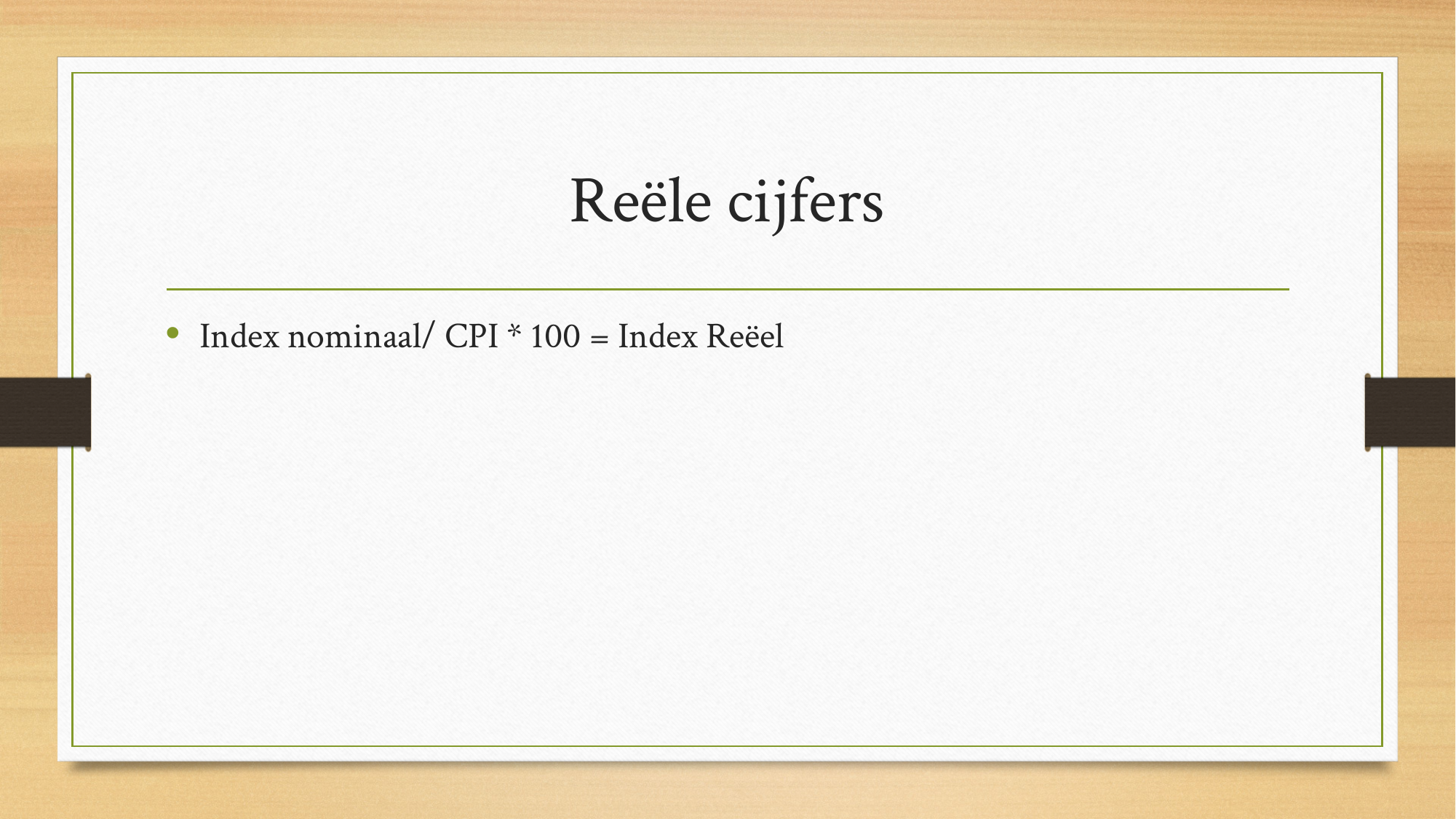

# Reële cijfers
Index nominaal/ CPI * 100 = Index Reëel